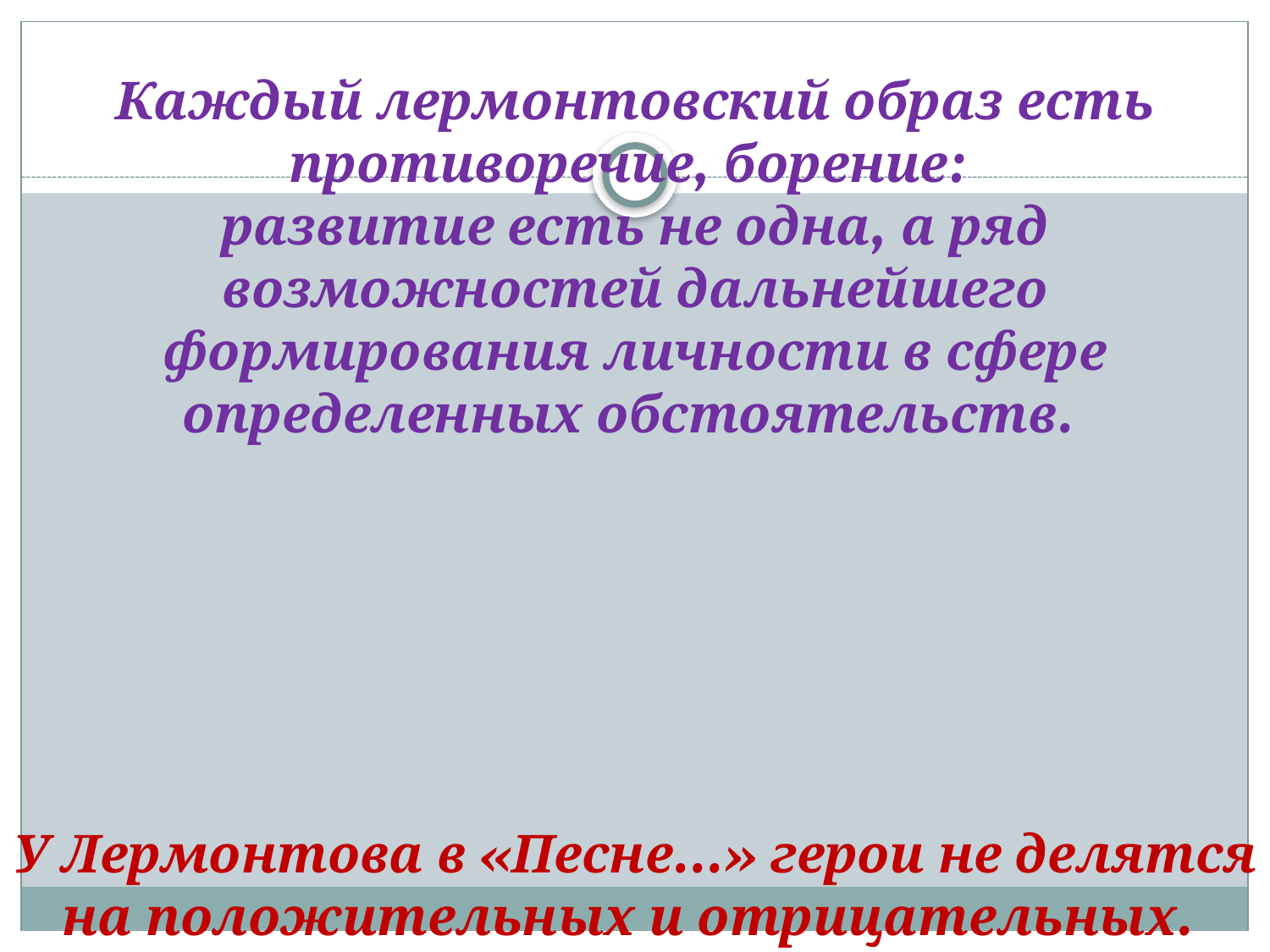

# Каждый лермонтовский образ есть противоречие, борение: развитие есть не одна, а ряд возможностей дальнейшего формирования личности в сфере определенных обстоятельств. У Лермонтова в «Песне...» герои не делятся на положительных и отрицательных.